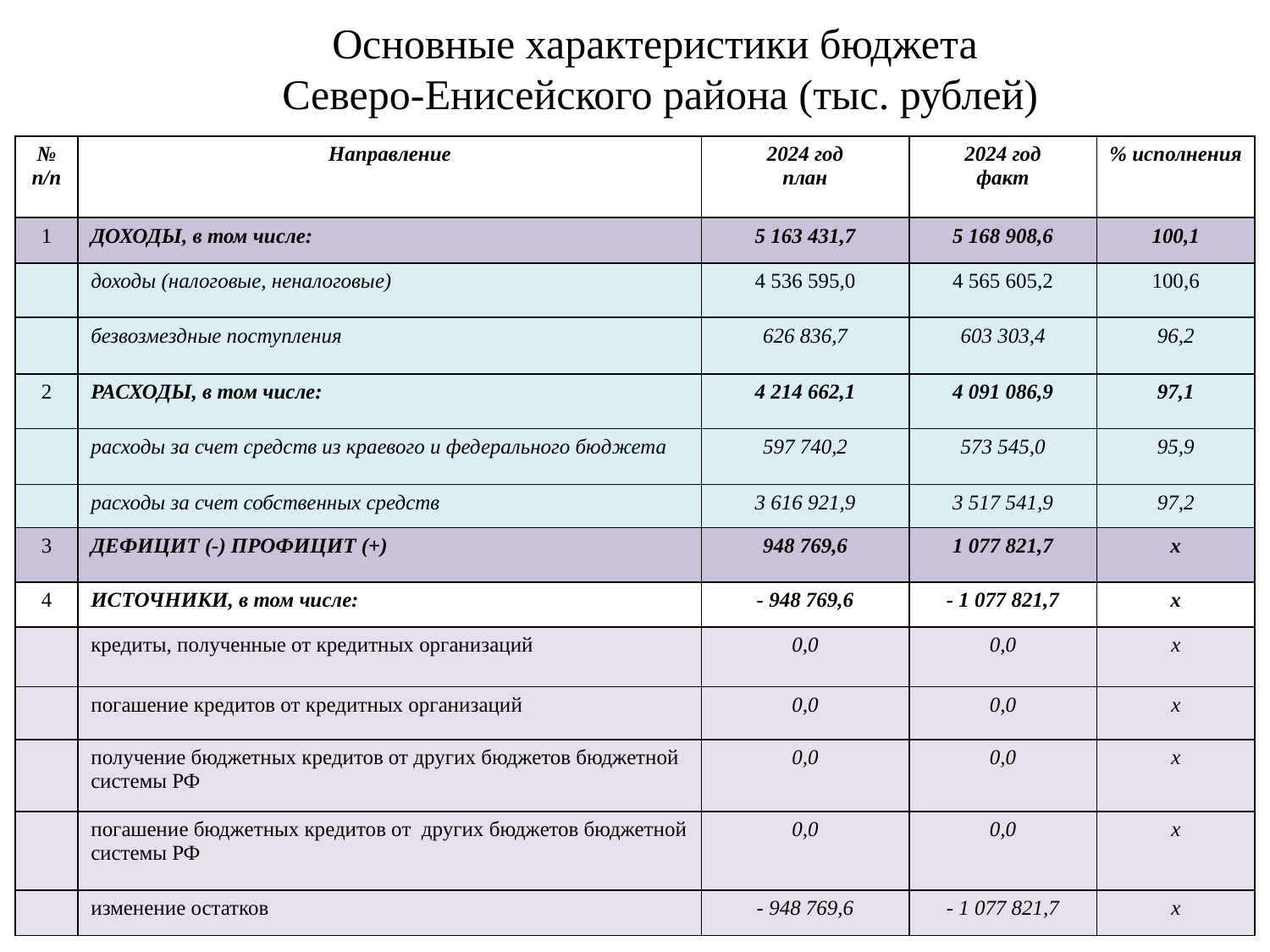

Основные характеристики бюджета
Северо-Енисейского района (тыс. рублей)
| № п/п | Направление | 2024 год план | 2024 год факт | % исполнения |
| --- | --- | --- | --- | --- |
| 1 | ДОХОДЫ, в том числе: | 5 163 431,7 | 5 168 908,6 | 100,1 |
|  | доходы (налоговые, неналоговые) | 4 536 595,0 | 4 565 605,2 | 100,6 |
|  | безвозмездные поступления | 626 836,7 | 603 303,4 | 96,2 |
| 2 | РАСХОДЫ, в том числе: | 4 214 662,1 | 4 091 086,9 | 97,1 |
|  | расходы за счет средств из краевого и федерального бюджета | 597 740,2 | 573 545,0 | 95,9 |
|  | расходы за счет собственных средств | 3 616 921,9 | 3 517 541,9 | 97,2 |
| 3 | ДЕФИЦИТ (-) ПРОФИЦИТ (+) | 948 769,6 | 1 077 821,7 | х |
| 4 | ИСТОЧНИКИ, в том числе: | - 948 769,6 | - 1 077 821,7 | х |
|  | кредиты, полученные от кредитных организаций | 0,0 | 0,0 | х |
|  | погашение кредитов от кредитных организаций | 0,0 | 0,0 | х |
|  | получение бюджетных кредитов от других бюджетов бюджетной системы РФ | 0,0 | 0,0 | х |
|  | погашение бюджетных кредитов от других бюджетов бюджетной системы РФ | 0,0 | 0,0 | х |
|  | изменение остатков | - 948 769,6 | - 1 077 821,7 | х |